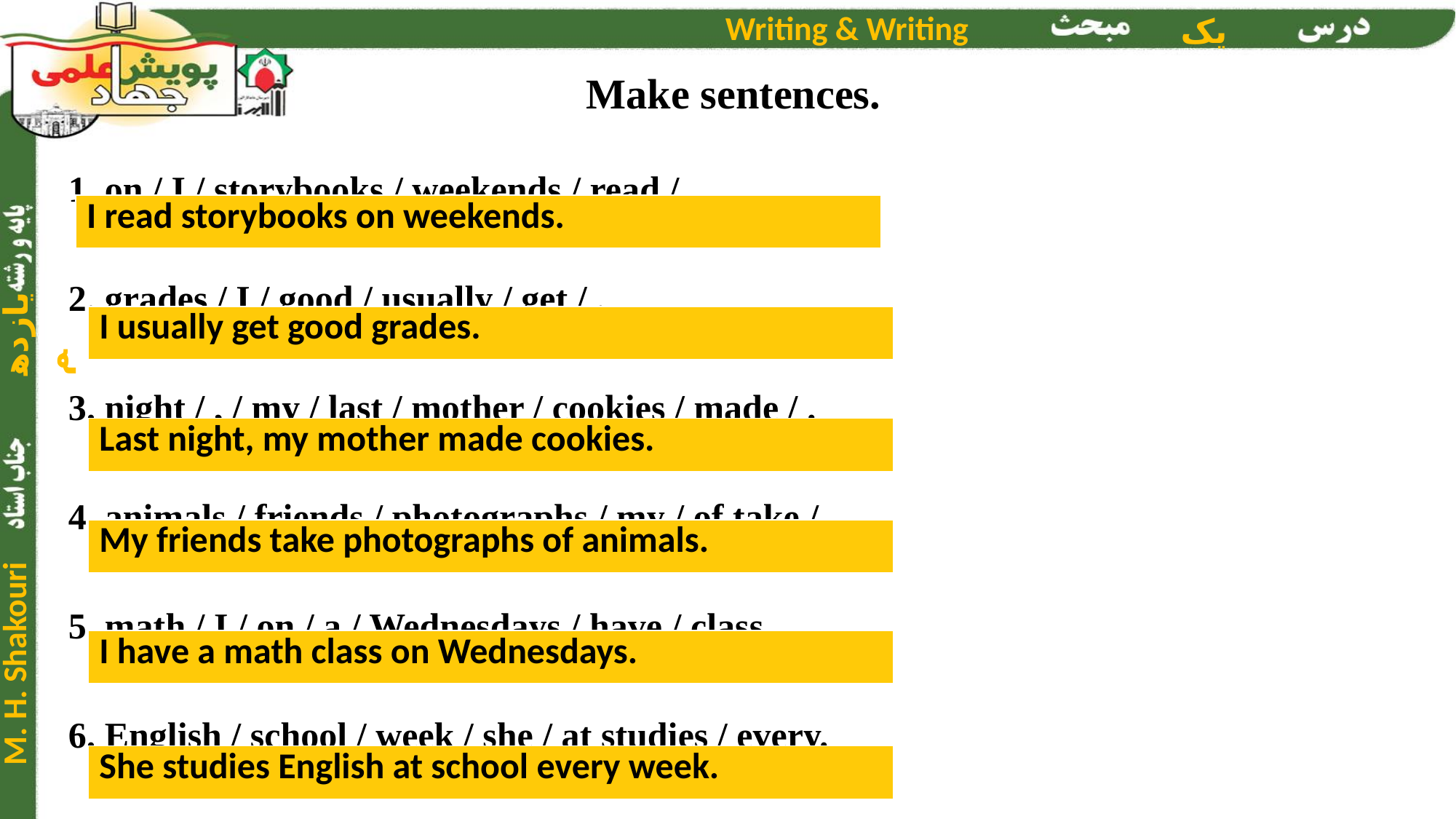

Make sentences.
1. on / I / storybooks / weekends / read / .
2. grades / I / good / usually / get / .
3. night / , / my / last / mother / cookies / made / .
4. animals / friends / photographs / my / of take / .
5. math / I / on / a / Wednesdays / have / class.
6. English / school / week / she / at studies / every.
| I read storybooks on weekends. |
| --- |
| I usually get good grades. |
| --- |
| Last night, my mother made cookies. |
| --- |
| My friends take photographs of animals. |
| --- |
| I have a math class on Wednesdays. |
| --- |
| She studies English at school every week. |
| --- |